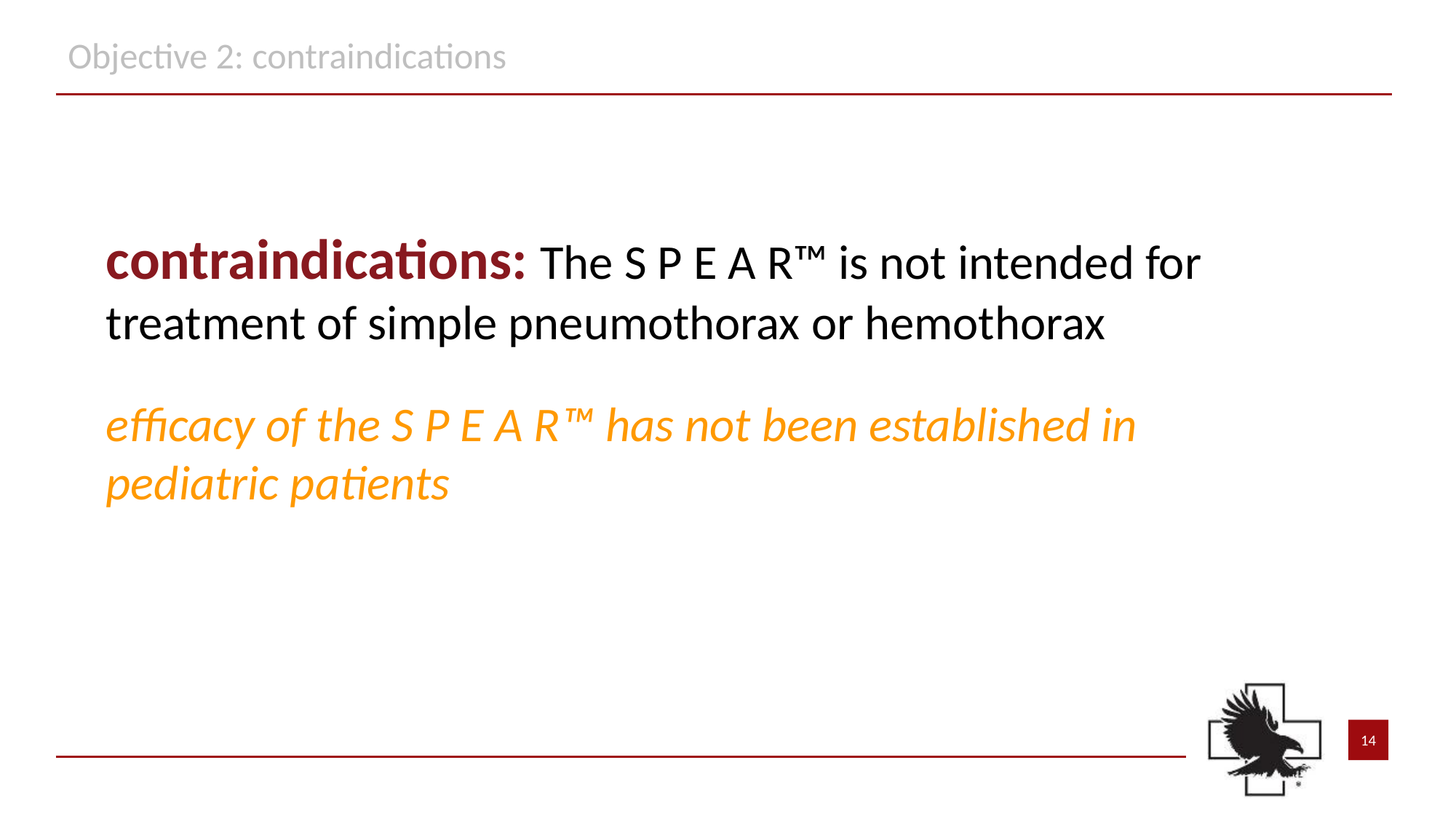

Objective 2: contraindications
contraindications: The S P E A R™ is not intended for treatment of simple pneumothorax or hemothorax

efficacy of the S P E A R™ has not been established in
pediatric patients
14